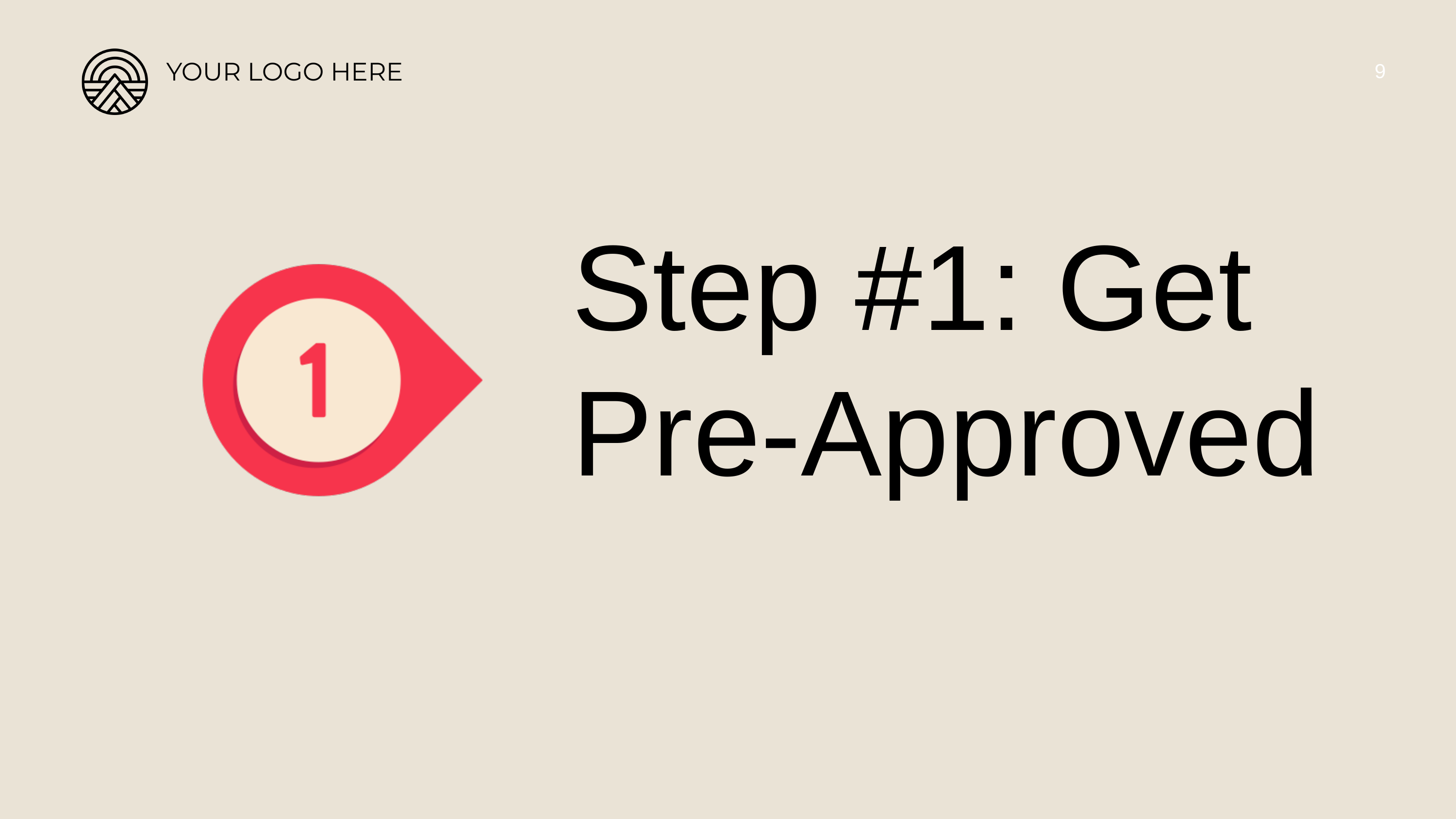

YOUR LOGO HERE
9
Step #1: Get
Pre-Approved